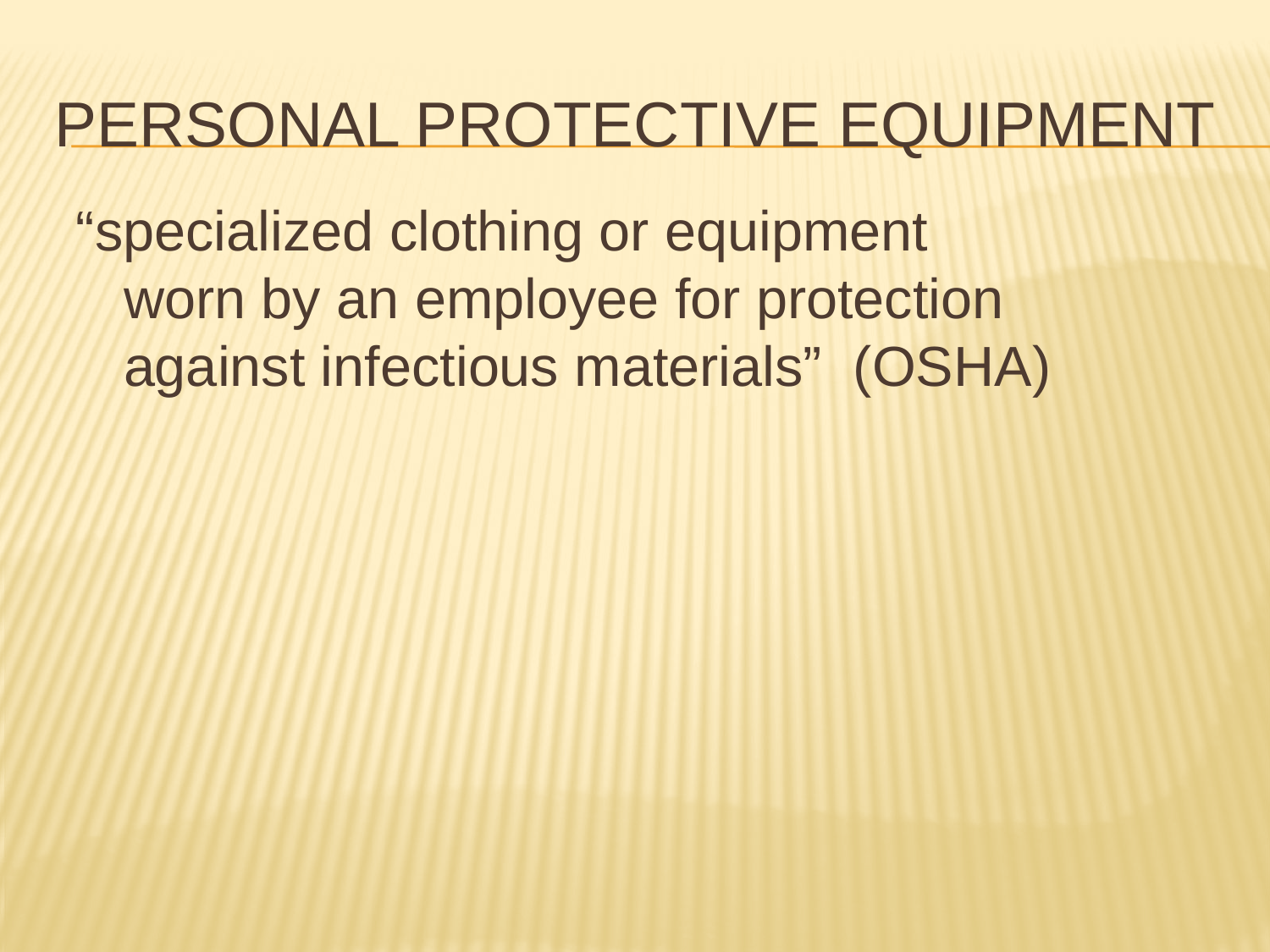

# Personal protective equipment
“specialized clothing or equipment worn by an employee for protection against infectious materials”  (OSHA)